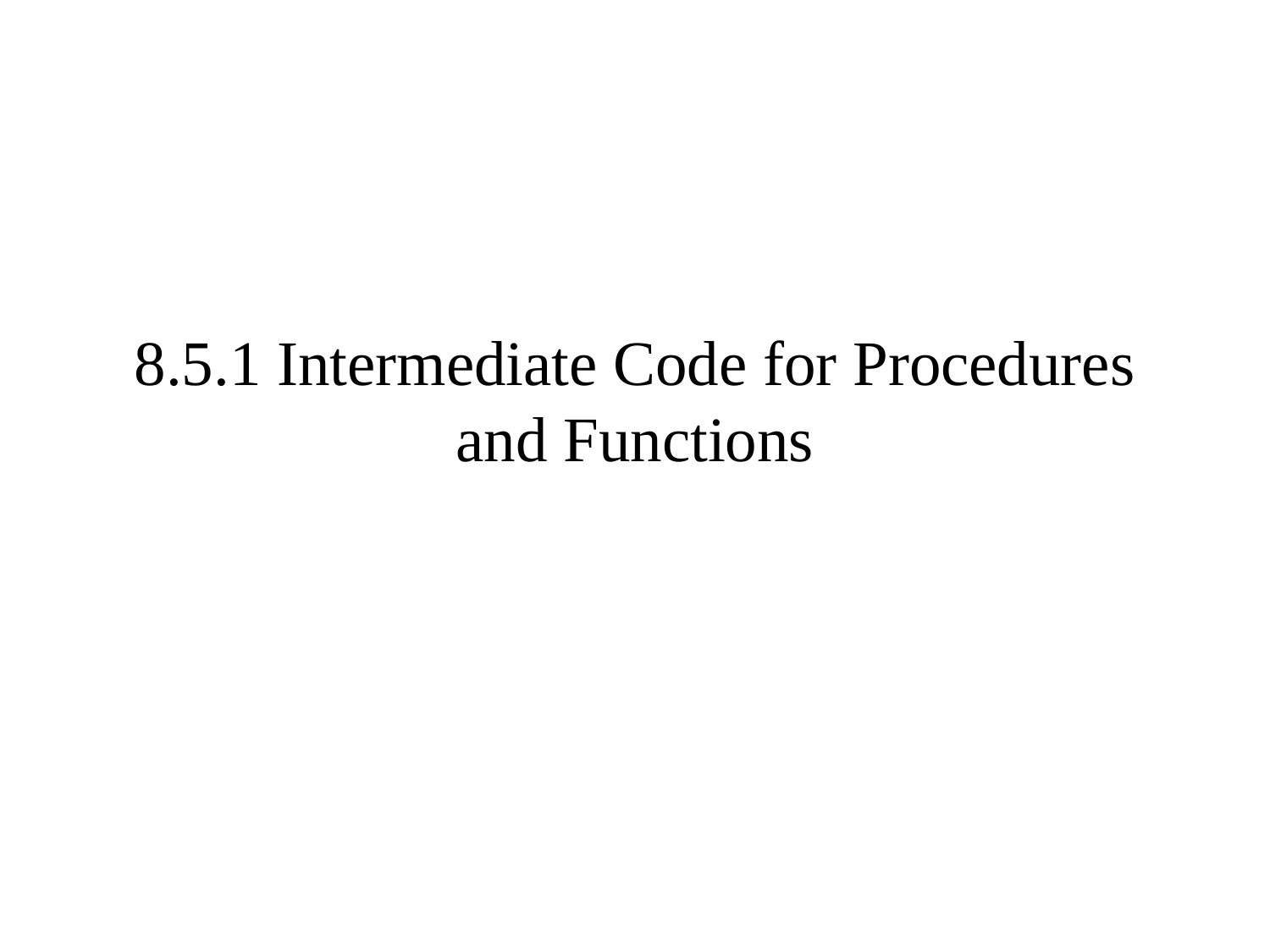

# 8.5.1 Intermediate Code for Procedures and Functions